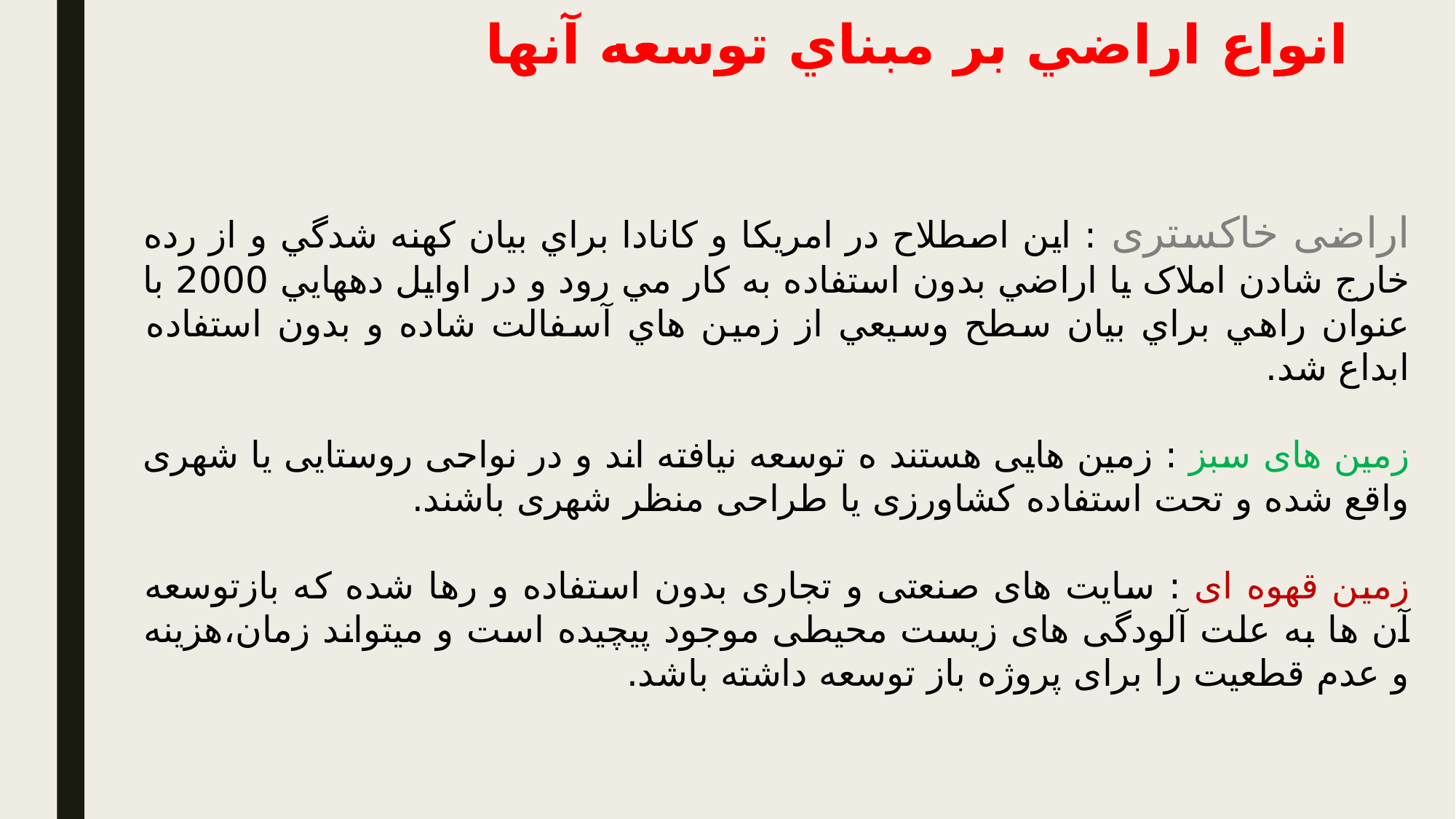

# انواع اراضي بر مبناي توسعه آنها
اراضی خاکستری : اين اصطلاح در امريکا و كانادا براي بيان كهنه شدگي و از رده خارج شادن املاک يا اراضي بدون استفاده به كار مي رود و در اوایل دههایي 2000 با عنوان راهي براي بيان سطح وسيعي از زمين هاي آسفالت شاده و بدون استفاده ابداع شد.

زمین های سبز : زمین هایی هستند ه توسعه نیافته اند و در نواحی روستایی یا شهری واقع شده و تحت استفاده کشاورزی یا طراحی منظر شهری باشند.

زمین قهوه ای : سایت های صنعتی و تجاری بدون استفاده و رها شده که بازتوسعه آن ها به علت آلودگی های زیست محیطی موجود پیچیده است و میتواند زمان،هزینه و عدم قطعیت را برای پروژه باز توسعه داشته باشد.